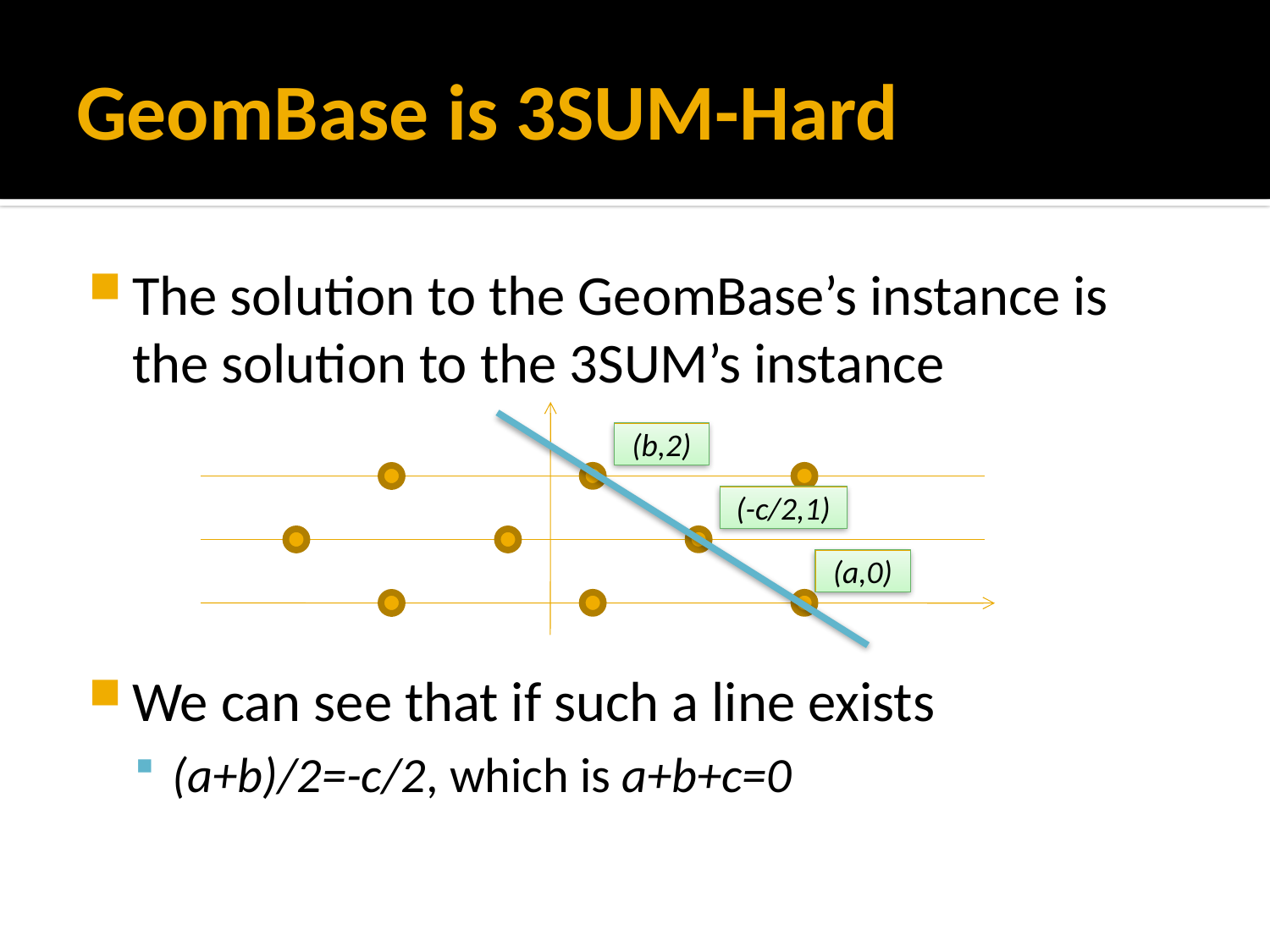

# GeomBase is 3SUM-Hard
The solution to the GeomBase’s instance is the solution to the 3SUM’s instance

We can see that if such a line exists
(a+b)/2=-c/2, which is a+b+c=0
(b,2)

(-c/2,1)

(a,0)